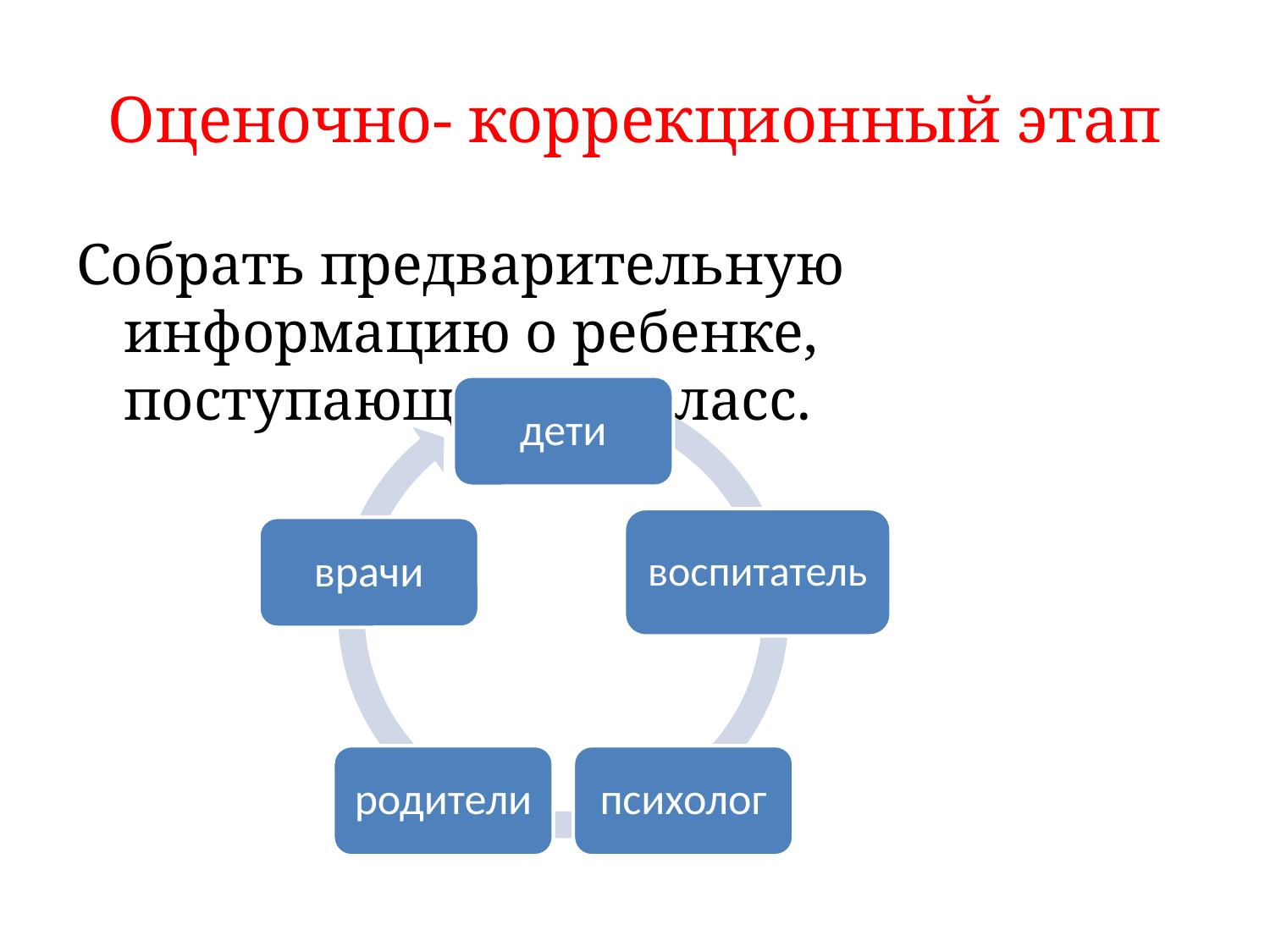

# Оценочно- коррекционный этап
Собрать предварительную информацию о ребенке, поступающем в 1 класс.

дети
воспитатель
психолог
родители
врачи